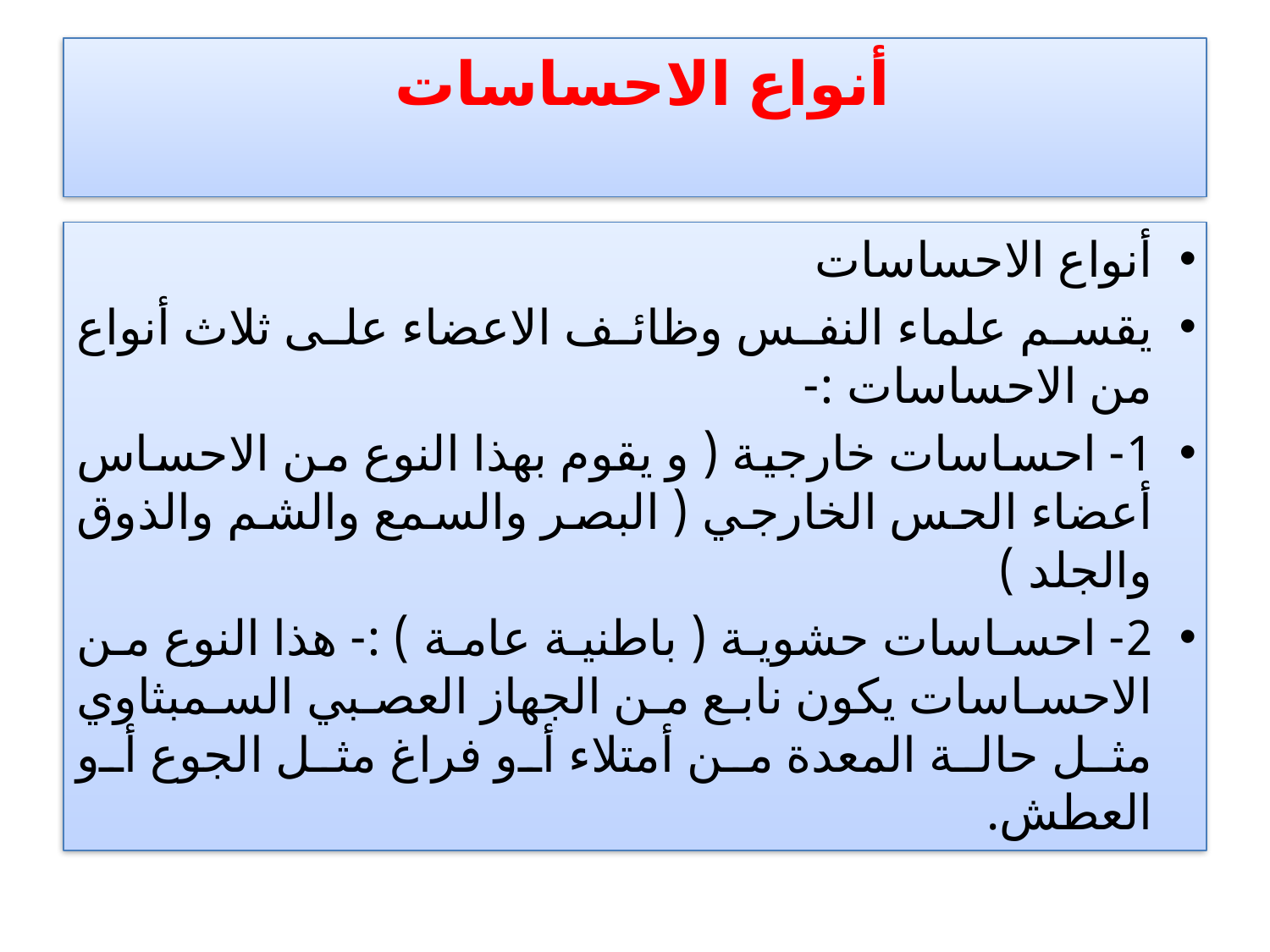

# أنواع الاحساسات
أنواع الاحساسات
يقسم علماء النفس وظائف الاعضاء على ثلاث أنواع من الاحساسات :-
1- احساسات خارجية ( و يقوم بهذا النوع من الاحساس أعضاء الحس الخارجي ( البصر والسمع والشم والذوق والجلد )
2- احساسات حشوية ( باطنية عامة ) :- هذا النوع من الاحساسات يكون نابع من الجهاز العصبي السمبثاوي مثل حالة المعدة من أمتلاء أو فراغ مثل الجوع أو العطش.